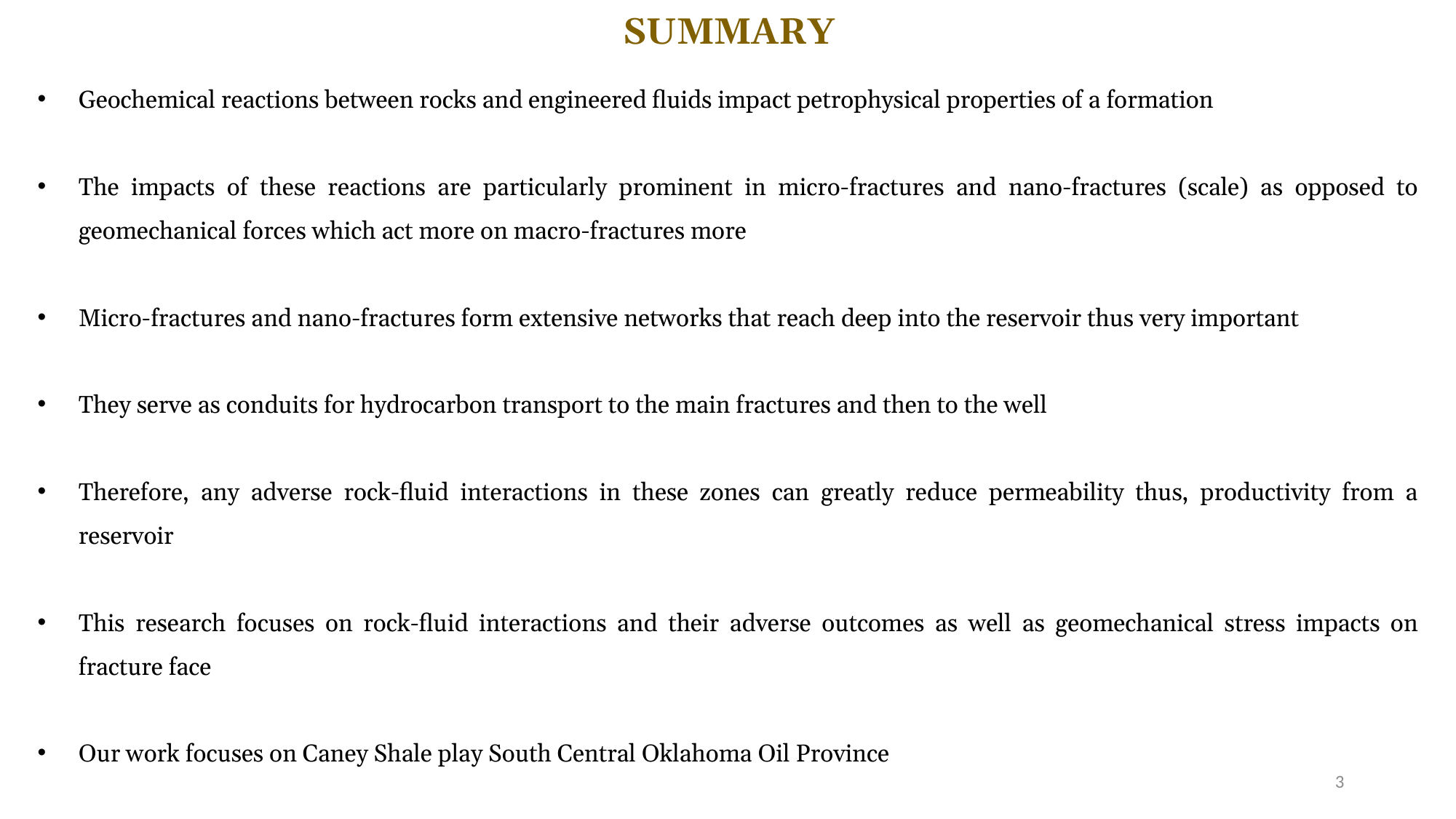

# SUMMARY
Geochemical reactions between rocks and engineered fluids impact petrophysical properties of a formation

The impacts of these reactions are particularly prominent in micro-fractures and nano-fractures (scale) as opposed to geomechanical forces which act more on macro-fractures more

Micro-fractures and nano-fractures form extensive networks that reach deep into the reservoir thus very important

They serve as conduits for hydrocarbon transport to the main fractures and then to the well

Therefore, any adverse rock-fluid interactions in these zones can greatly reduce permeability thus, productivity from a reservoir

This research focuses on rock-fluid interactions and their adverse outcomes as well as geomechanical stress impacts on fracture face

Our work focuses on Caney Shale play South Central Oklahoma Oil Province

3